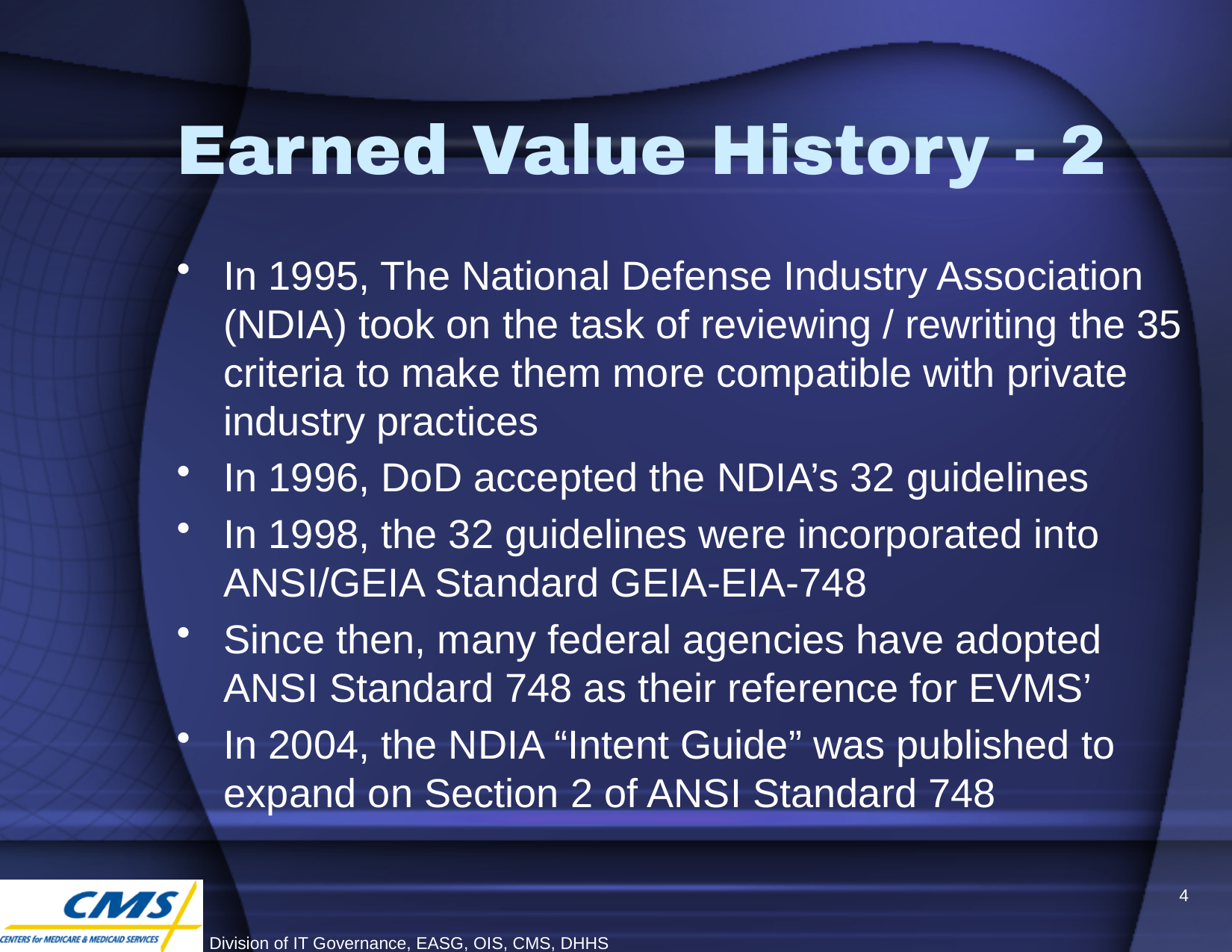

# Earned Value History - 2
In 1995, The National Defense Industry Association (NDIA) took on the task of reviewing / rewriting the 35 criteria to make them more compatible with private industry practices
In 1996, DoD accepted the NDIA’s 32 guidelines
In 1998, the 32 guidelines were incorporated into ANSI/GEIA Standard GEIA-EIA-748
Since then, many federal agencies have adopted ANSI Standard 748 as their reference for EVMS’
In 2004, the NDIA “Intent Guide” was published to expand on Section 2 of ANSI Standard 748
4